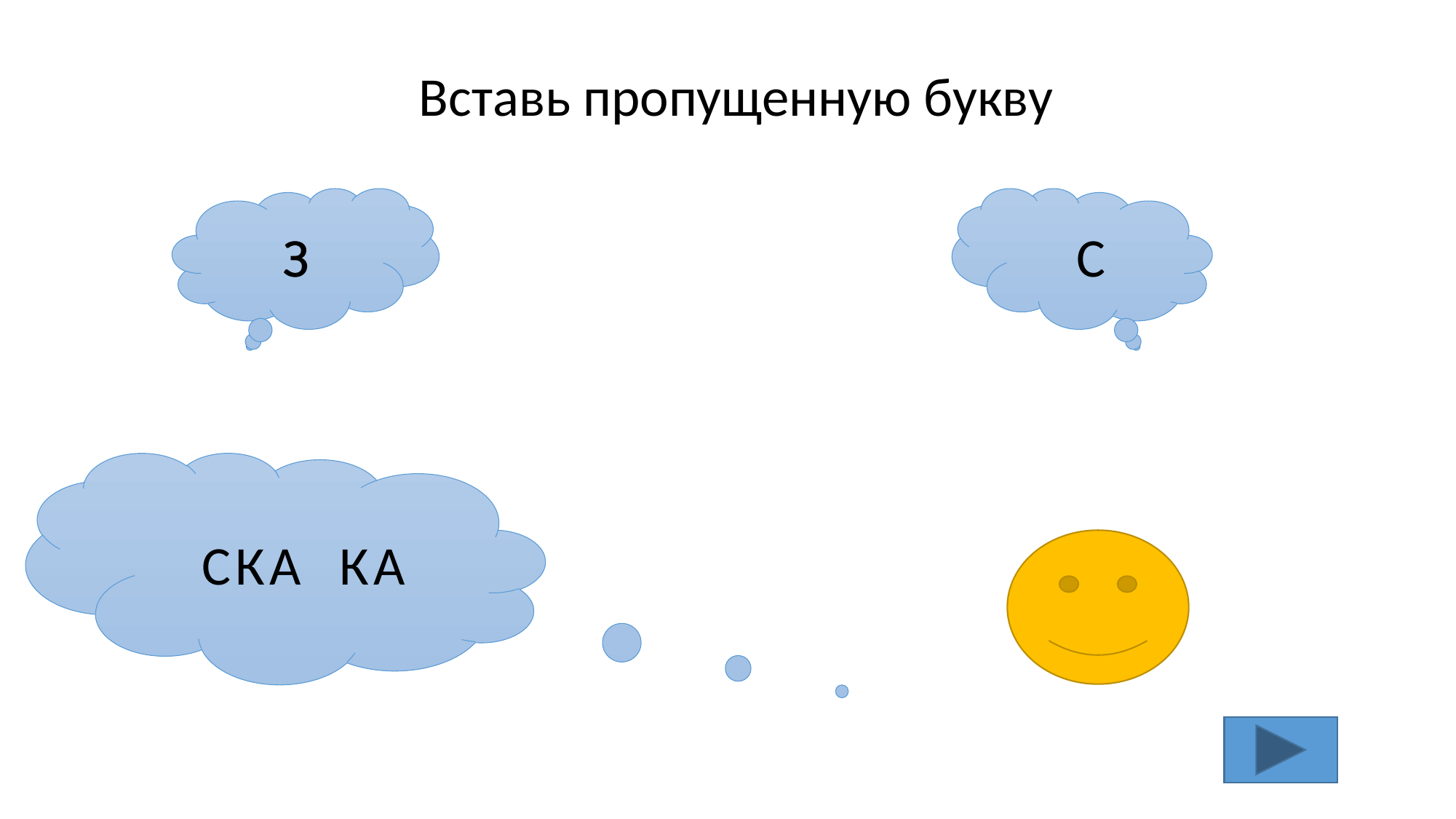

Вставь пропущенную букву
З
С
З
СКА  КА